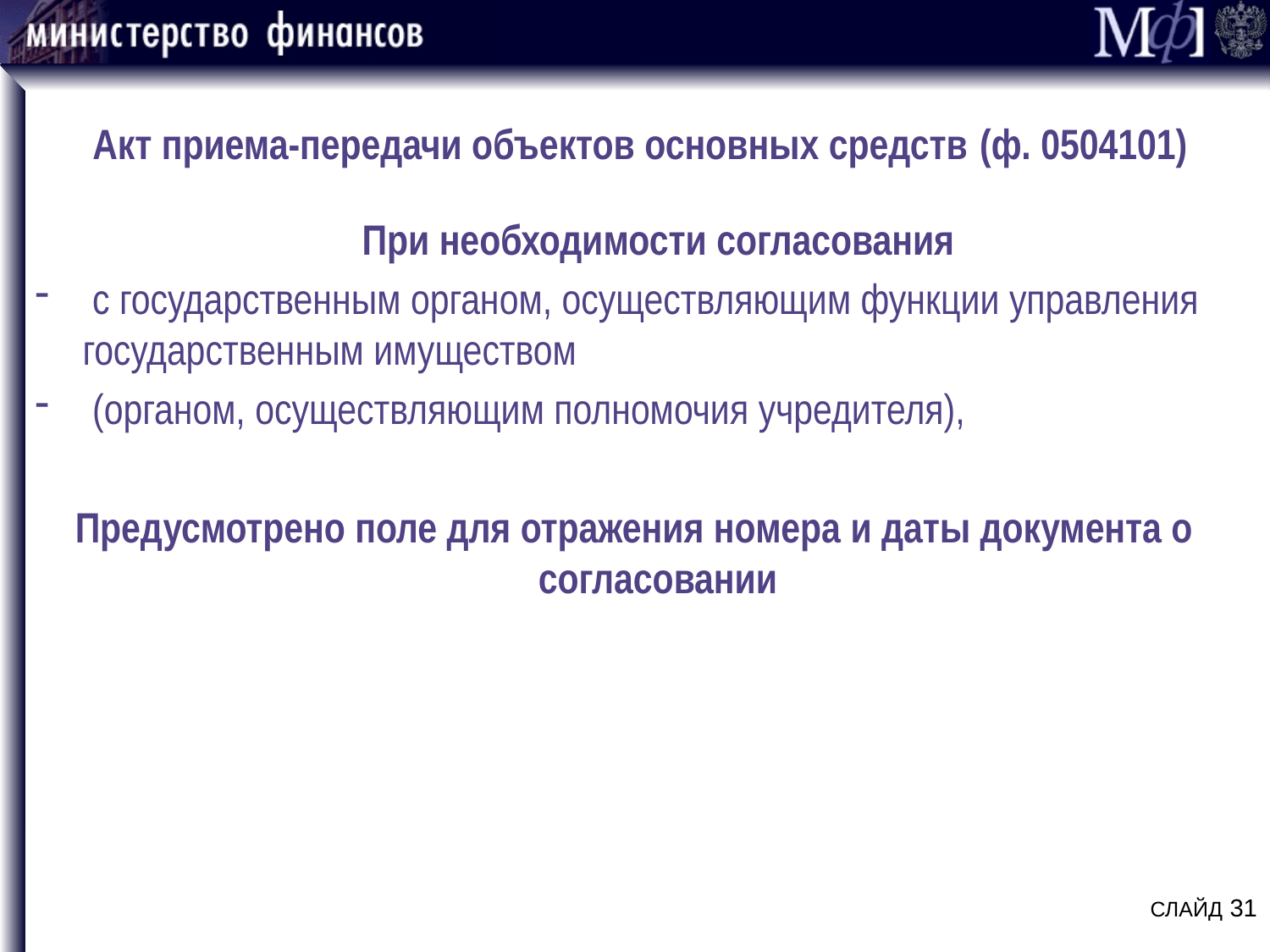

# Акт приема-передачи объектов основных средств (ф. 0504101)
     При необходимости согласования
 с государственным органом, осуществляющим функции управления государственным имуществом
 (органом, осуществляющим полномочия учредителя),

Предусмотрено поле для отражения номера и даты документа о согласовании

СЛАЙД 31